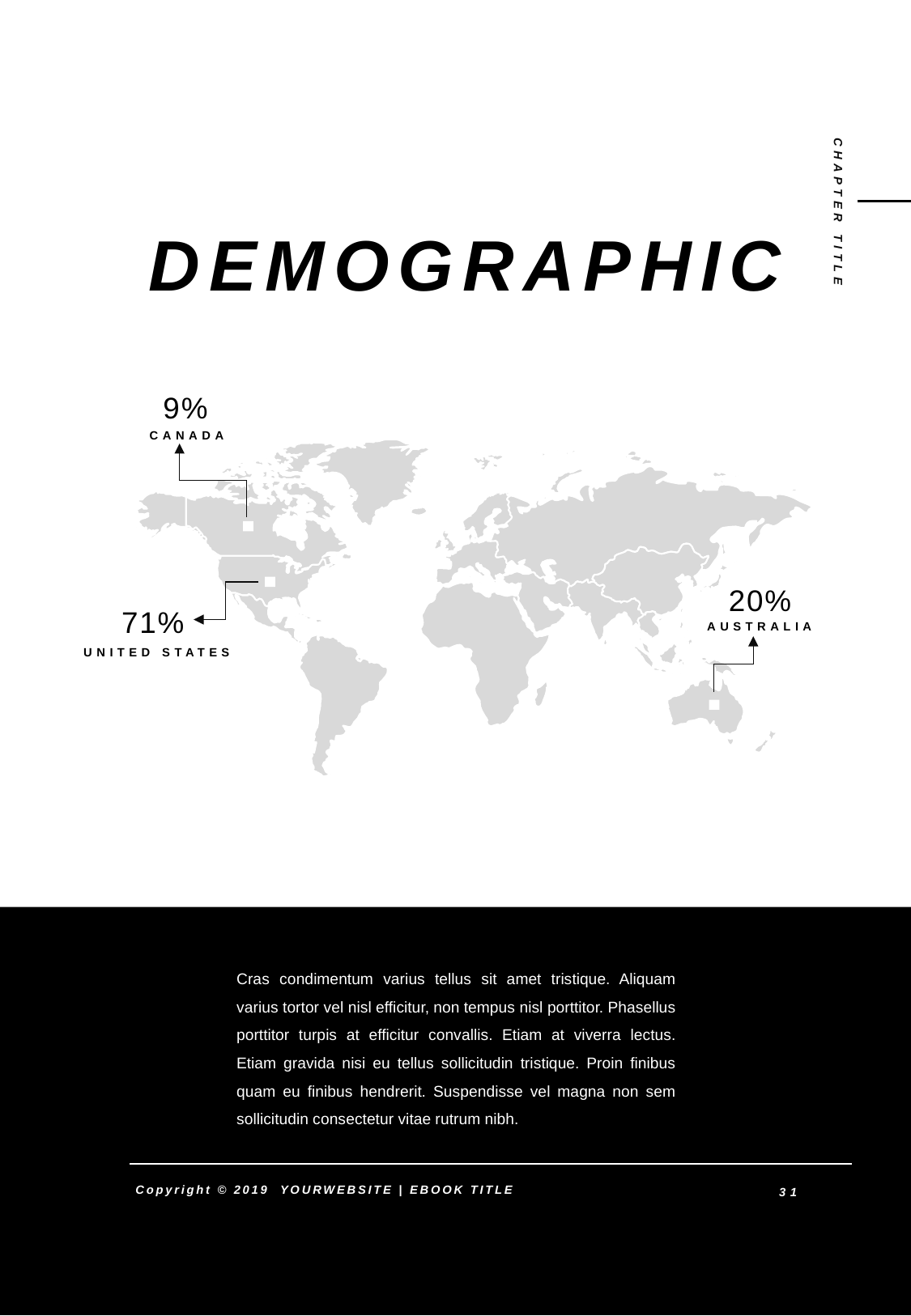

DEMOGRAPHIC
9%
CANADA

CHAPTER TITLE

20%

71%
AUSTRALIA

UNITED STATES

Cras condimentum varius tellus sit amet tristique. Aliquam varius tortor vel nisl efficitur, non tempus nisl porttitor. Phasellus porttitor turpis at efficitur convallis. Etiam at viverra lectus. Etiam gravida nisi eu tellus sollicitudin tristique. Proin finibus quam eu finibus hendrerit. Suspendisse vel magna non sem sollicitudin consectetur vitae rutrum nibh.
31
Copyright © 2019  YOURWEBSITE | EBOOK TITLE